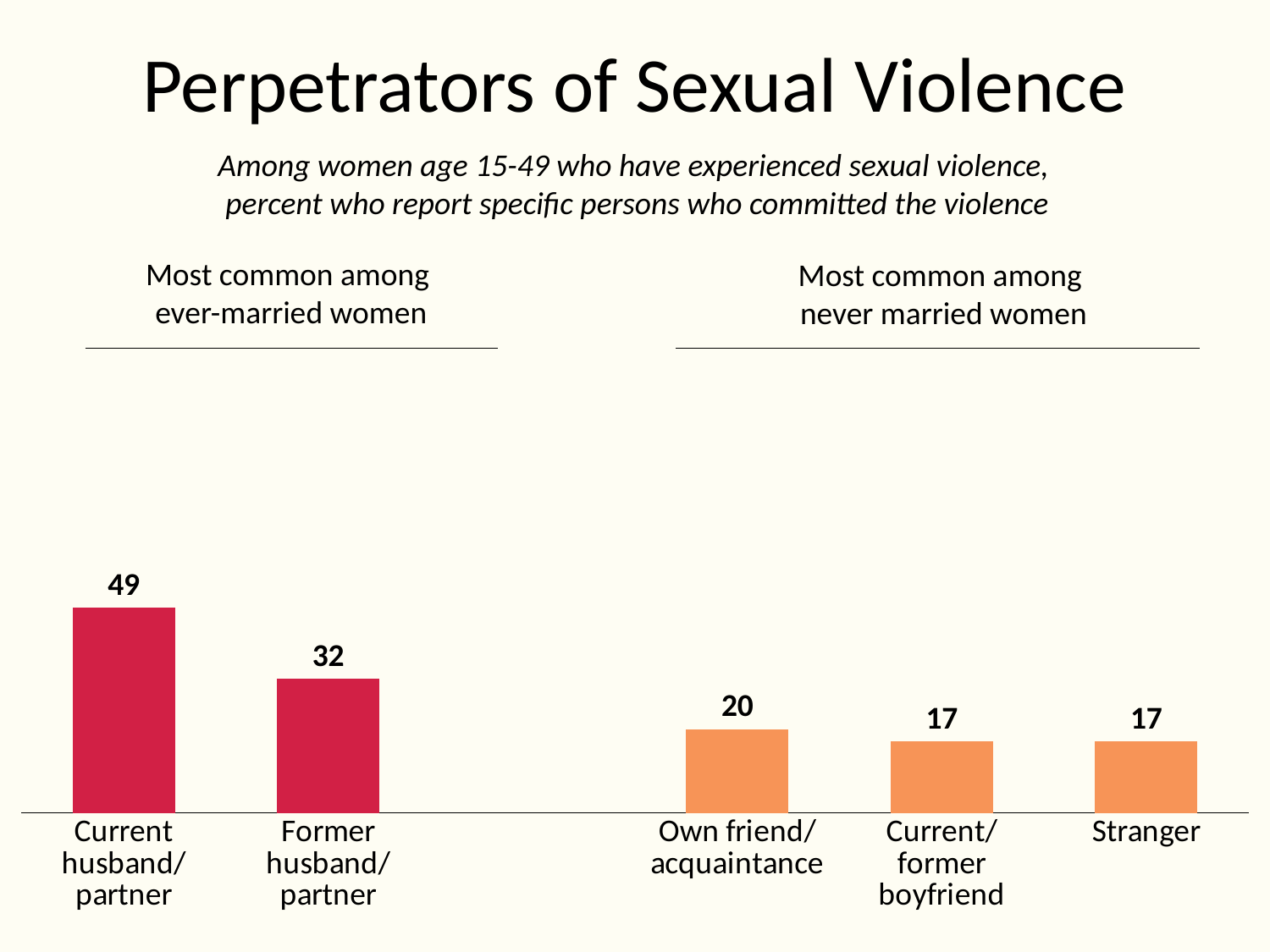

# Perpetrators of Sexual Violence
Among women age 15-49 who have experienced sexual violence,
percent who report specific persons who committed the violence

### Chart

| Category | Series 1 |
|---|---|
| Current husband/ partner | 49.0 |
| Former husband/ partner | 32.0 |
|  | None |
| Own friend/ acquaintance | 20.0 |
| Current/ former boyfriend | 17.0 |
| Stranger | 17.0 |
Most common among
ever-married women
Most common among
never married women